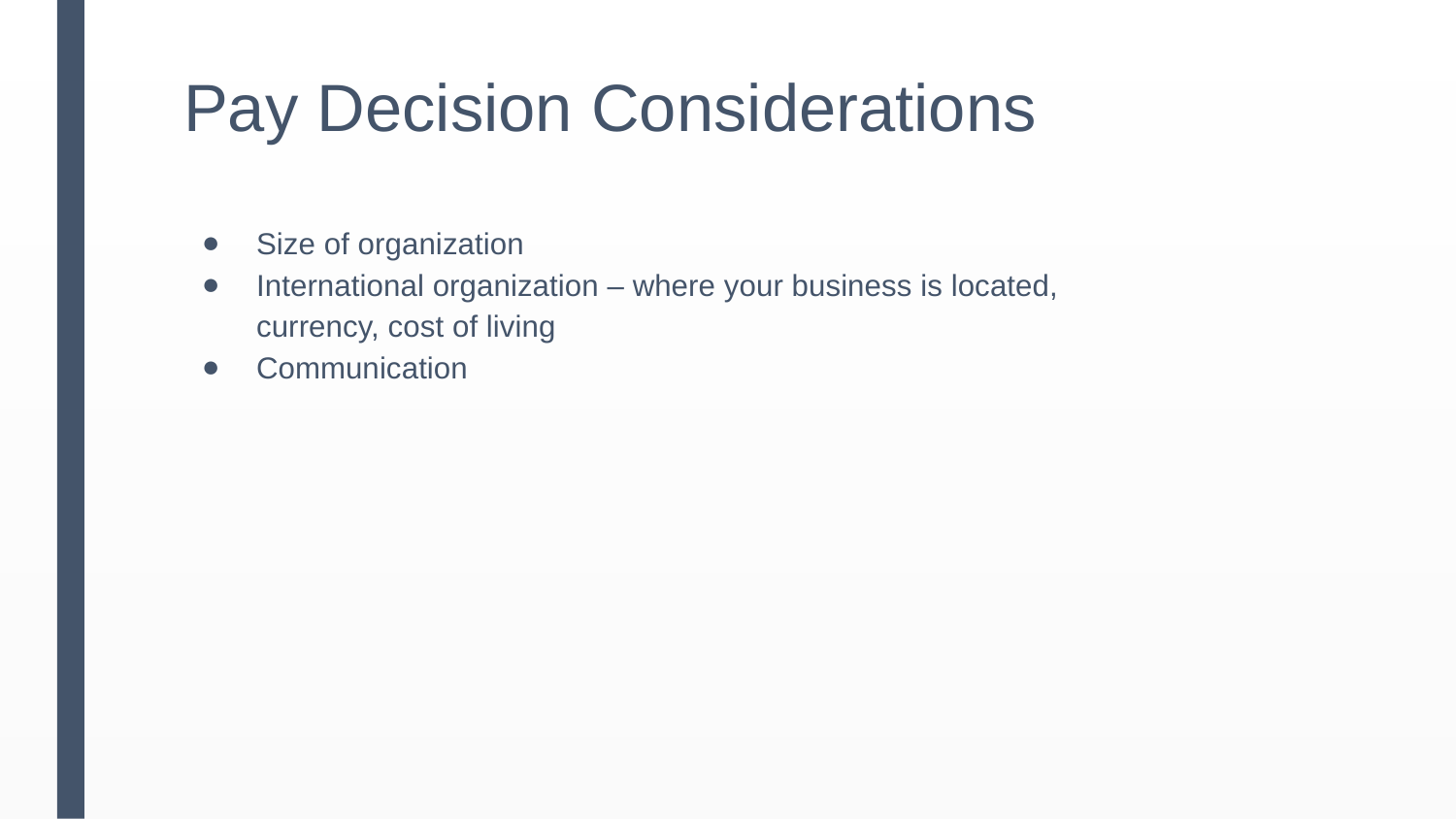

# Pay Decision Considerations
Size of organization
International organization – where your business is located, currency, cost of living
Communication